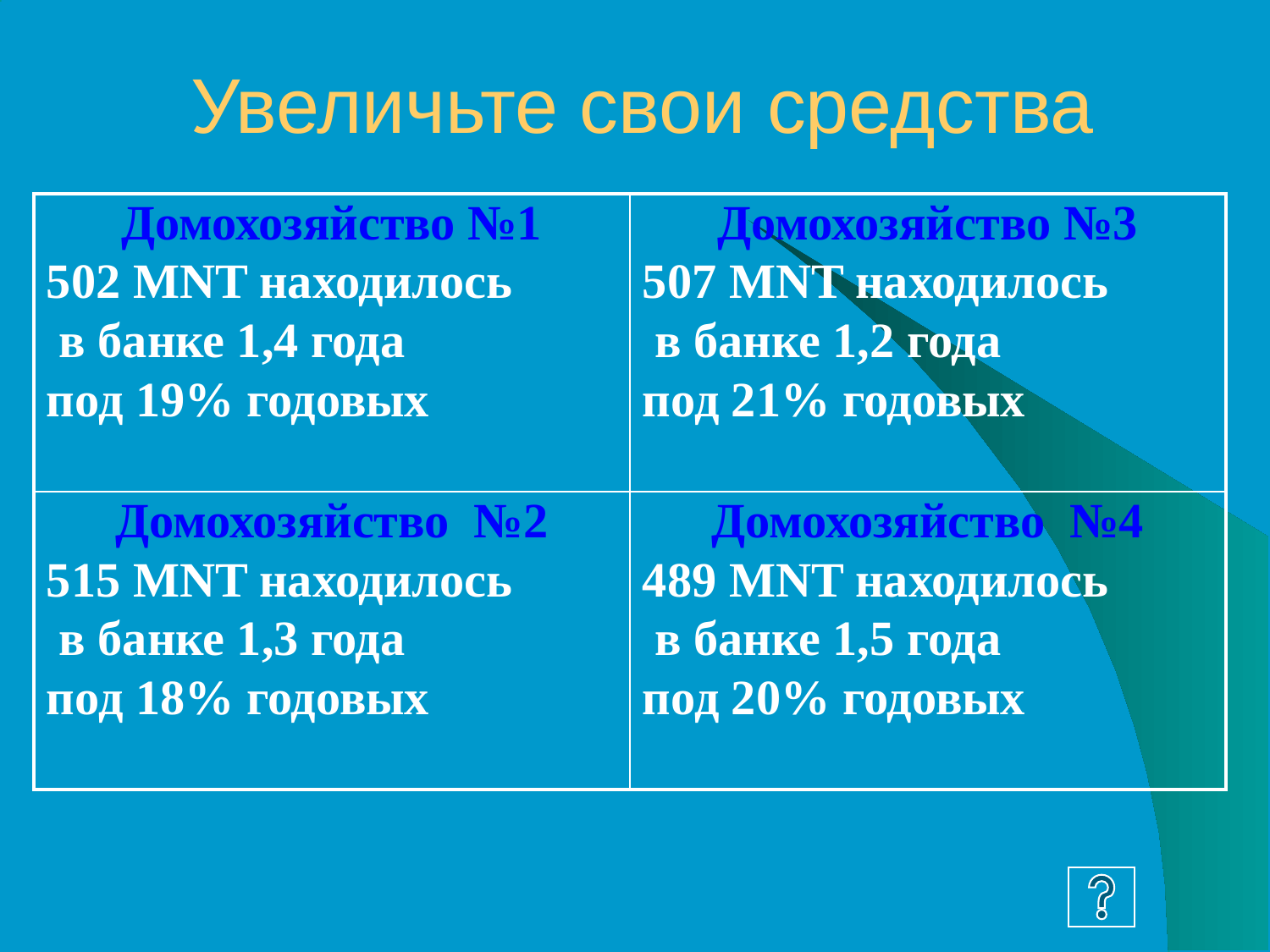

# Увеличьте свои средства
| Домохозяйство №1 502 MNT находилось в банке 1,4 года под 19% годовых | Домохозяйство №3 507 MNT находилось в банке 1,2 года под 21% годовых |
| --- | --- |
| Домохозяйство №2 515 MNT находилось в банке 1,3 года под 18% годовых | Домохозяйство №4 489 MNT находилось в банке 1,5 года под 20% годовых |